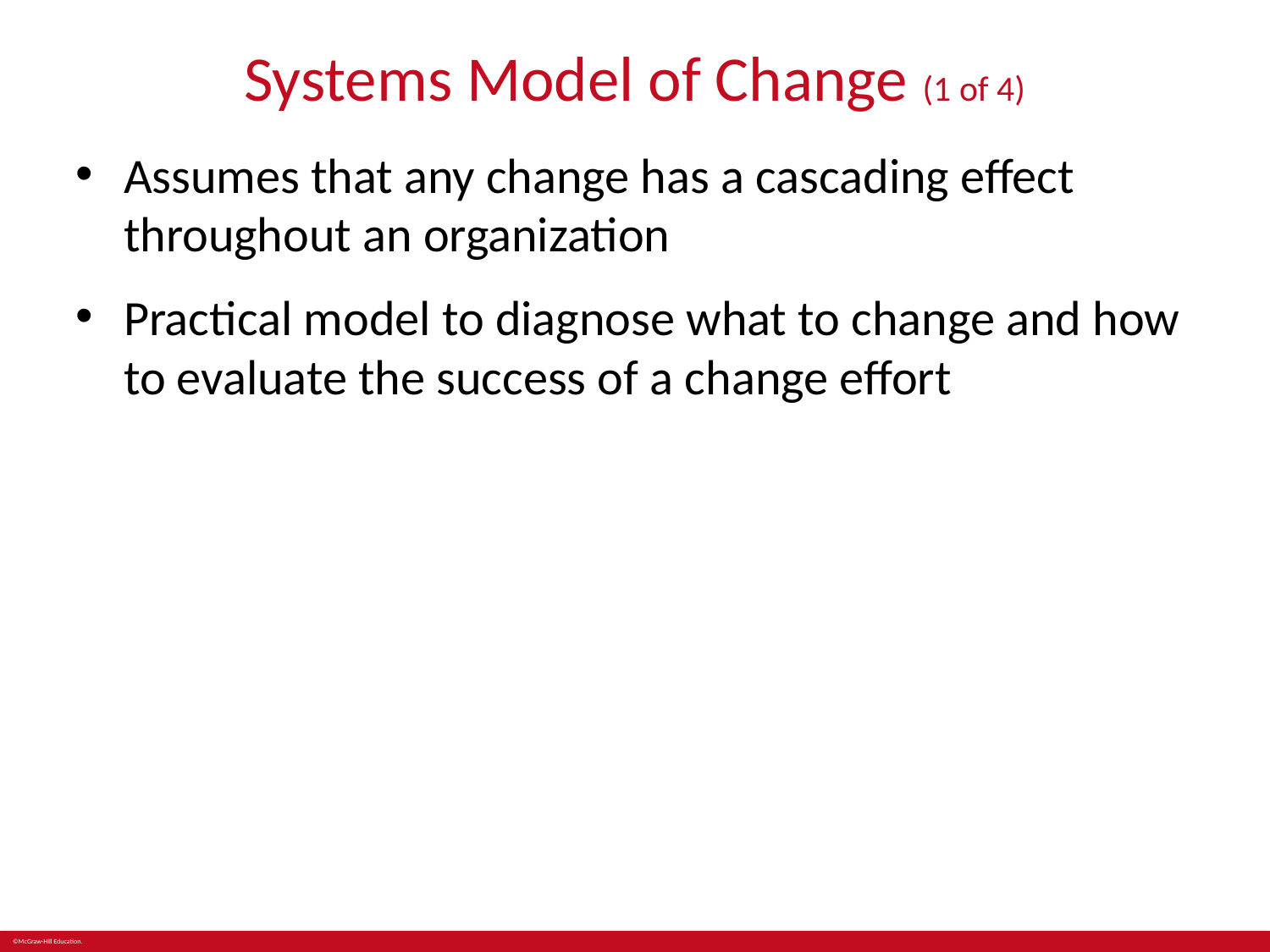

# Systems Model of Change (1 of 4)
Assumes that any change has a cascading effect throughout an organization
Practical model to diagnose what to change and how to evaluate the success of a change effort